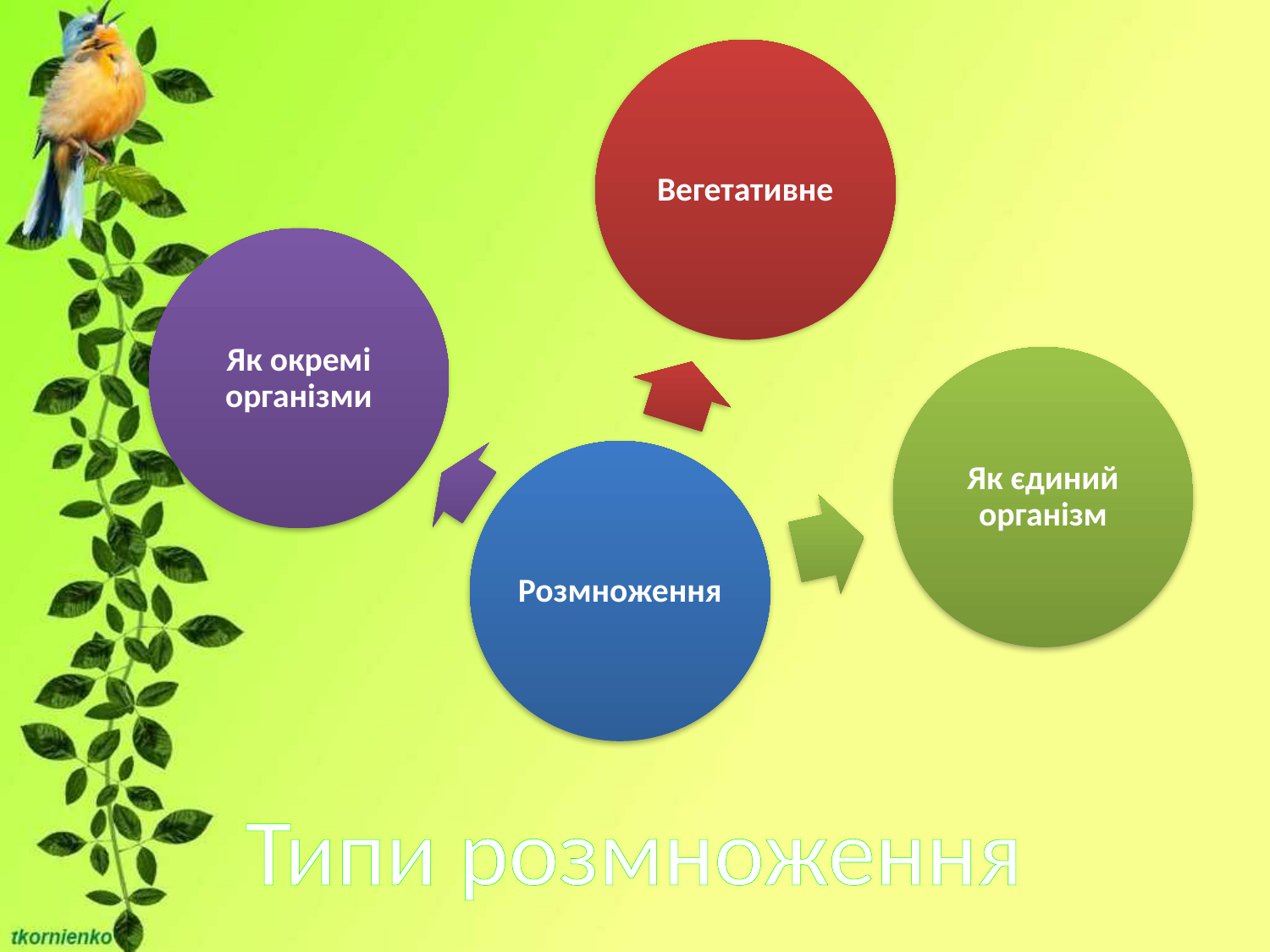

Розмноження

Вегетативне

Як єдиний організм

Як окремі організми
Типи розмноження